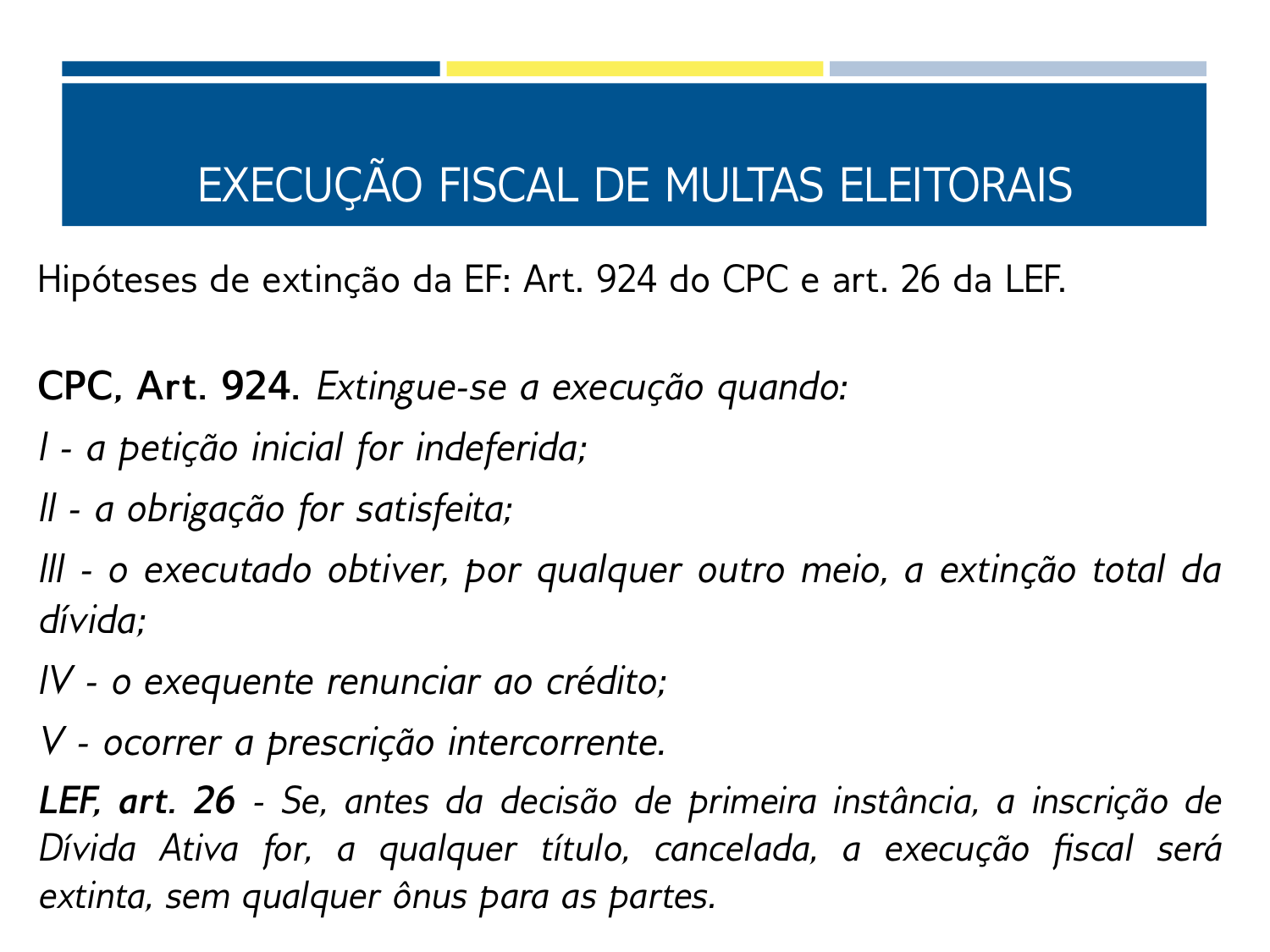

# EXECUÇÃO FISCAL DE MULTAS ELEITORAIS
Hipóteses de extinção da EF: Art. 924 do CPC e art. 26 da LEF.

CPC, Art. 924. Extingue-se a execução quando:
I - a petição inicial for indeferida;
II - a obrigação for satisfeita;
III - o executado obtiver, por qualquer outro meio, a extinção total da dívida;
IV - o exequente renunciar ao crédito;
V - ocorrer a prescrição intercorrente.
LEF, art. 26 - Se, antes da decisão de primeira instância, a inscrição de Dívida Ativa for, a qualquer título, cancelada, a execução fiscal será extinta, sem qualquer ônus para as partes.